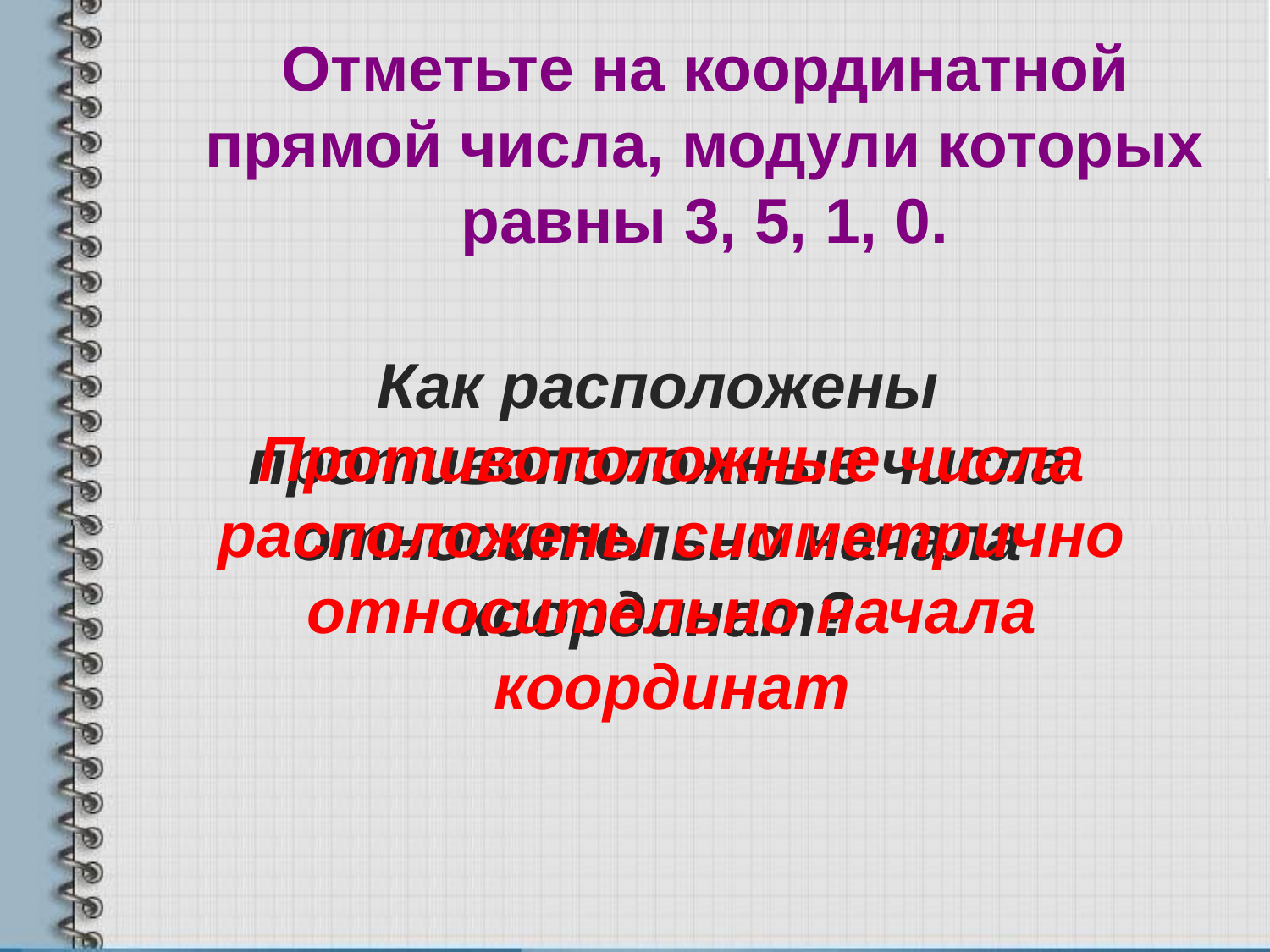

Отметьте на координатной прямой числа, модули которых равны 3, 5, 1, 0.
Как расположены противоположные числа относительно начала координат?
Противоположные числа расположены симметрично относительно начала координат